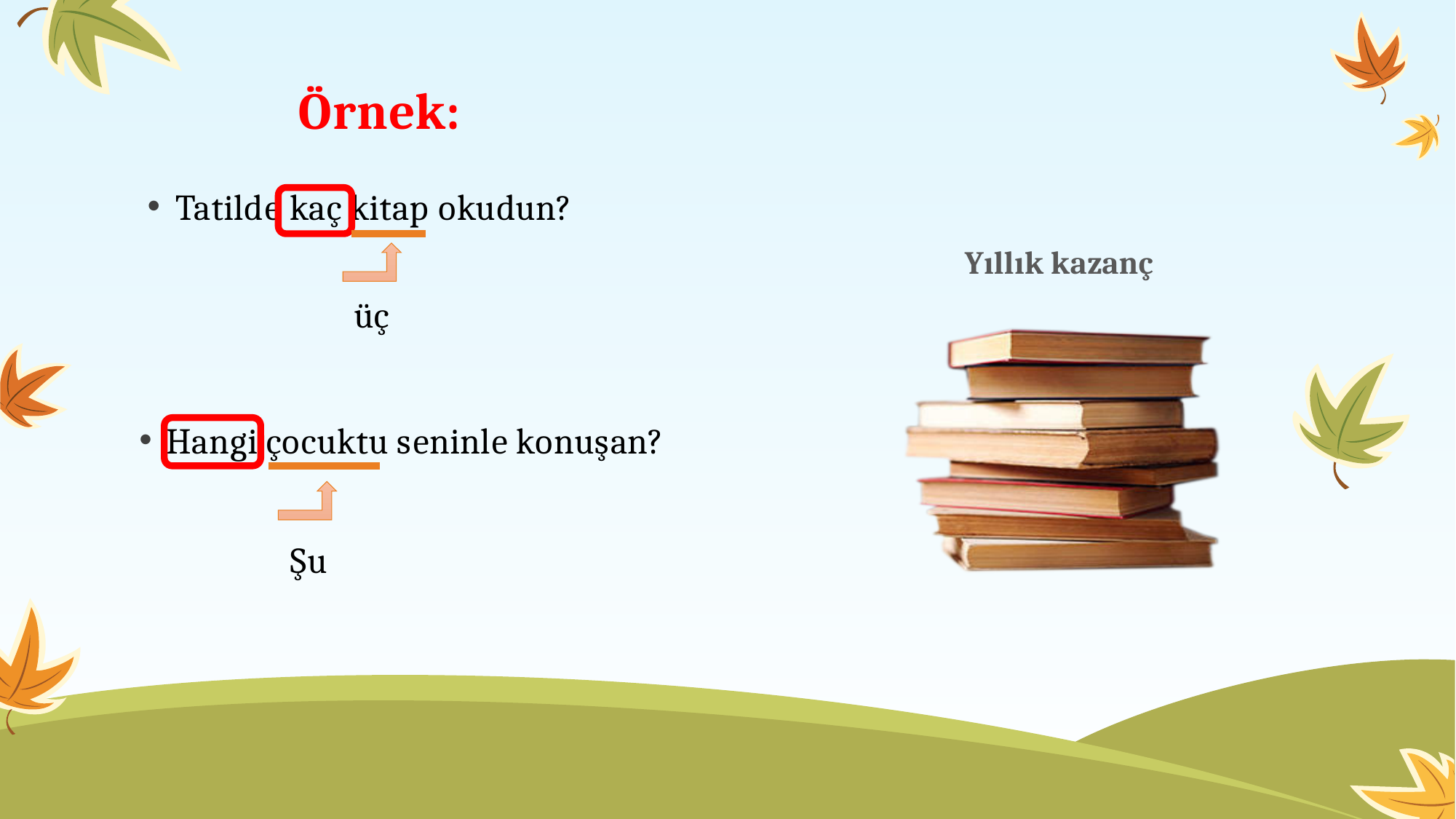

# Örnek:
Tatilde kaç kitap okudun?

[unsupported chart]

üç
Hangi çocuktu seninle konuşan?

Şu